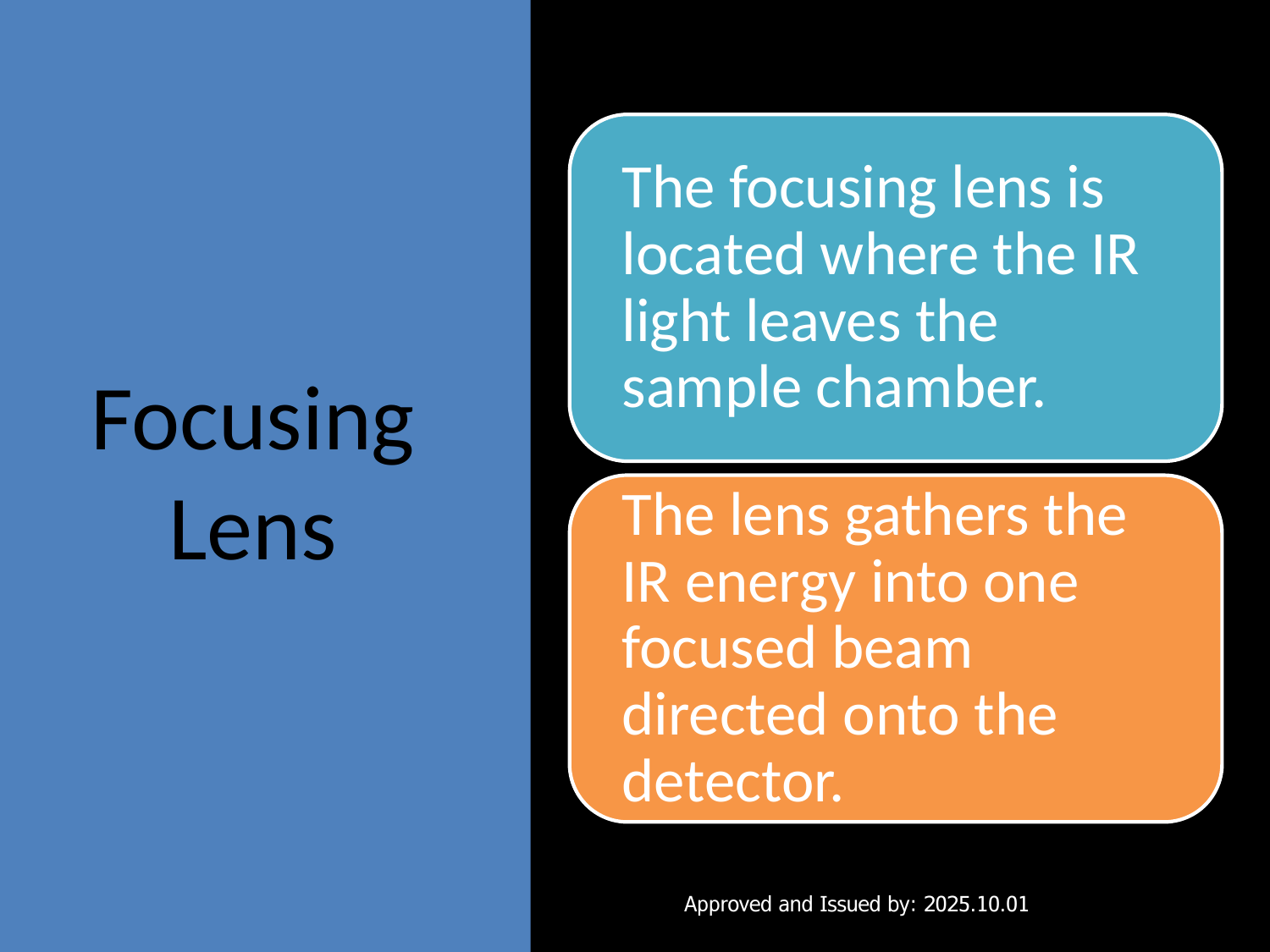

# Focusing Lens
The focusing lens is located where the IR light leaves the sample chamber.
The lens gathers the IR energy into one focused beam directed onto the detector.
Approved and Issued by: 2025.10.01